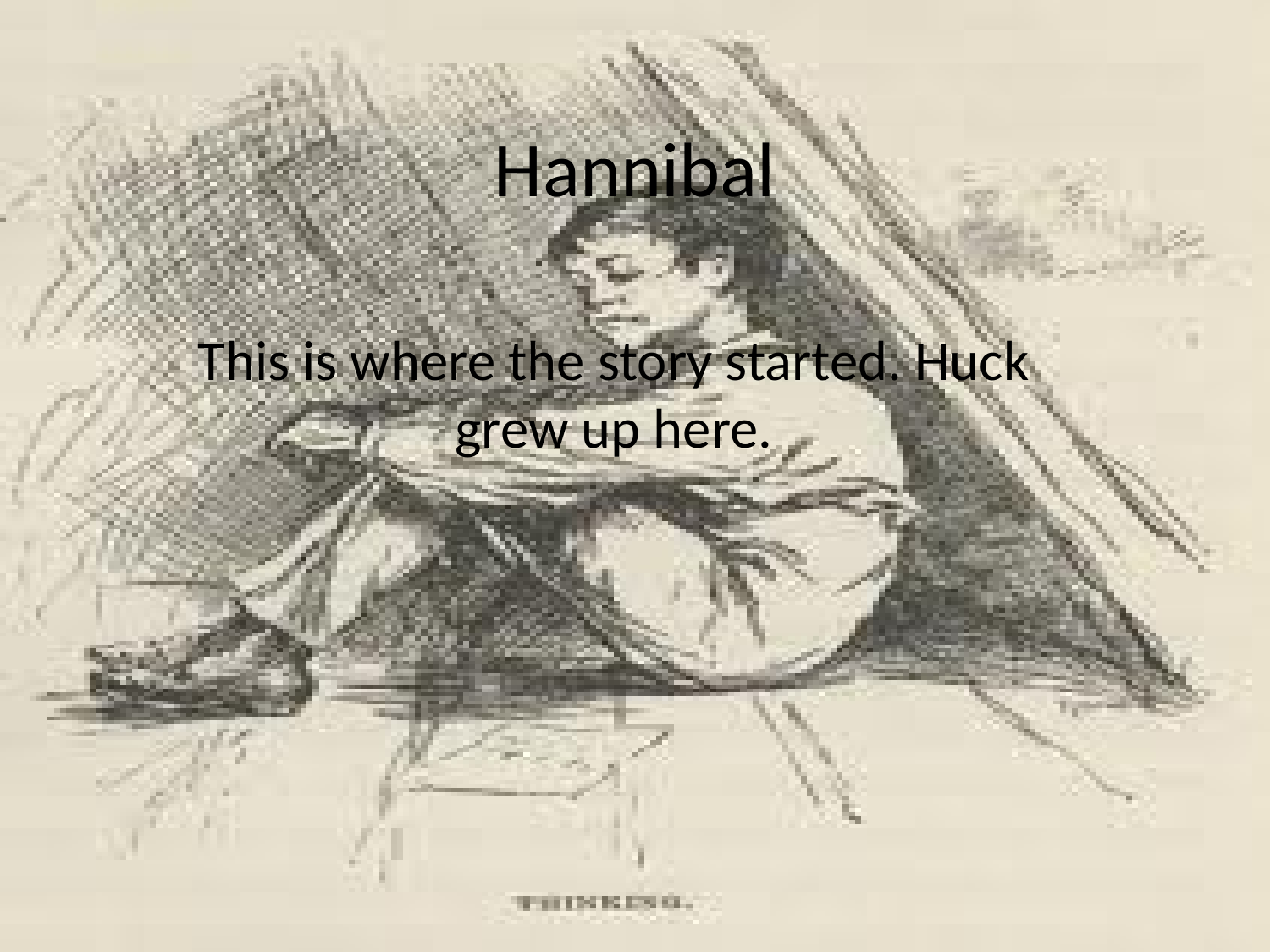

# Hannibal
This is where the story started. Huck grew up here.